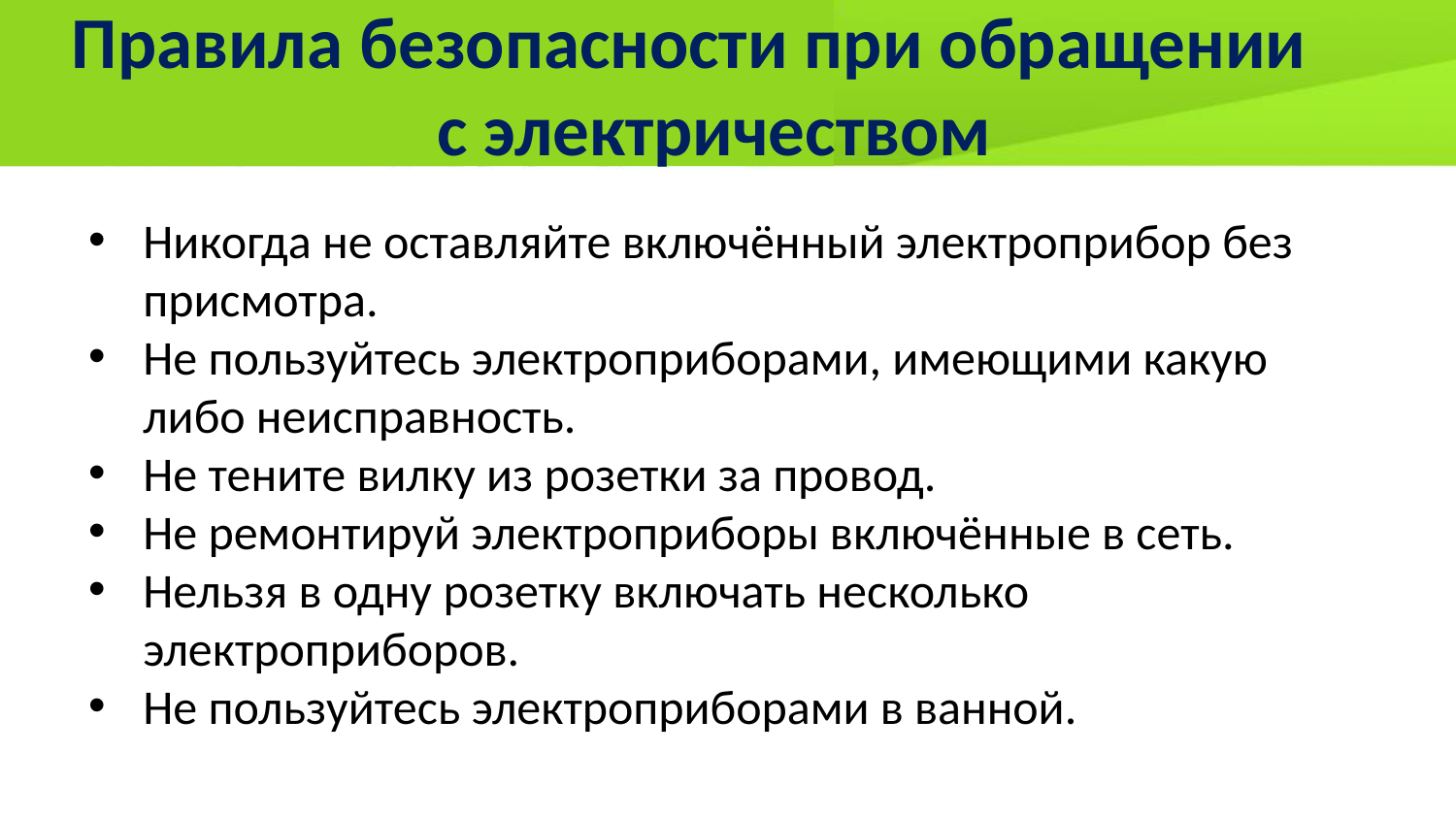

# Правила безопасности при обращении    с электричеством
Никогда не оставляйте включённый электроприбор без присмотра.
Не пользуйтесь электроприборами, имеющими какую либо неисправность.
Не тените вилку из розетки за провод.
Не ремонтируй электроприборы включённые в сеть.
Нельзя в одну розетку включать несколько электроприборов.
Не пользуйтесь электроприборами в ванной.